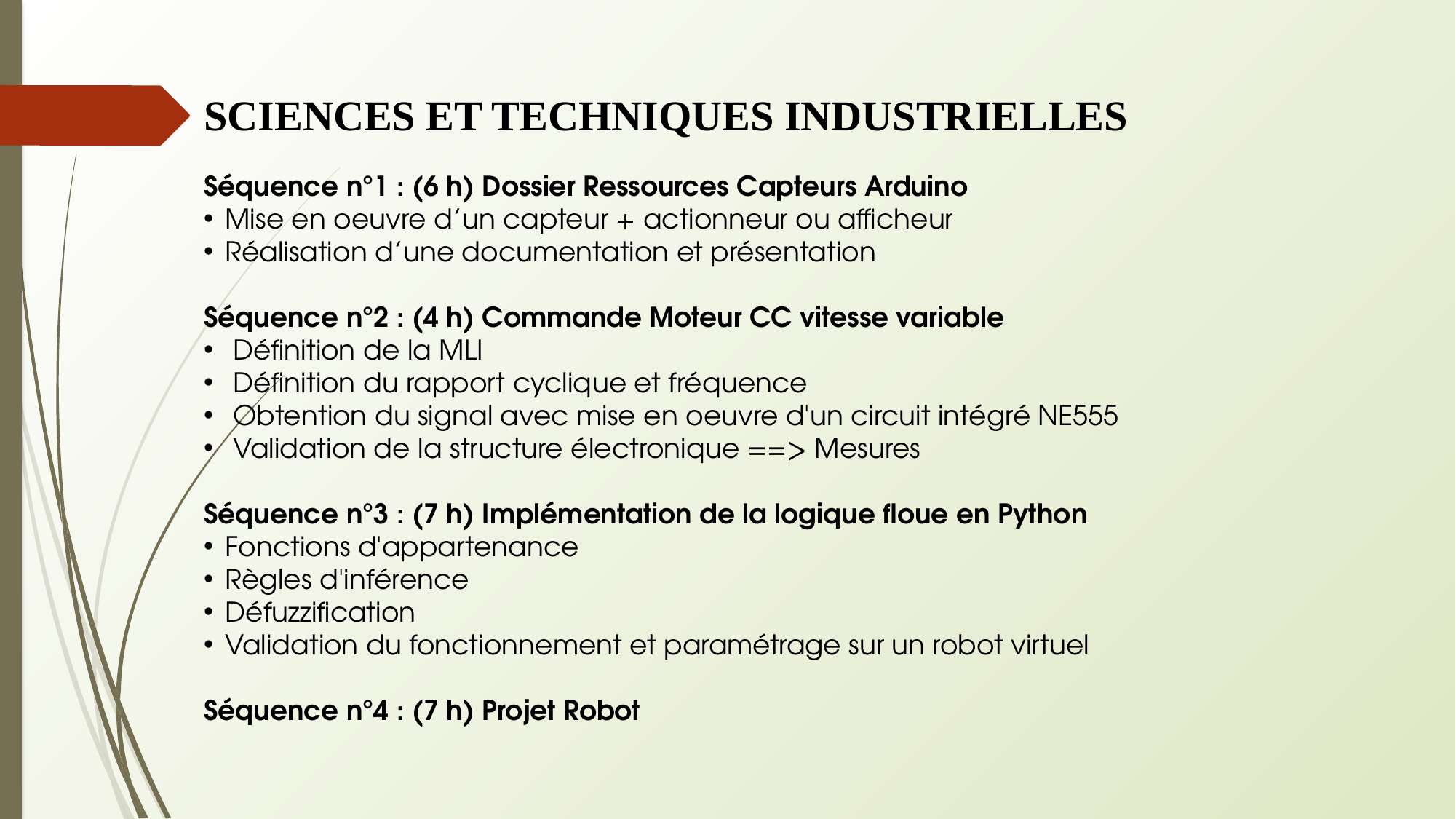

SCIENCES ET TECHNIQUES INDUSTRIELLES
Séquence n°1 : (6 h) Dossier Ressources Capteurs Arduino
Mise en oeuvre d’un capteur + actionneur ou afficheur
Réalisation d’une documentation et présentation

Séquence n°2 : (4 h) Commande Moteur CC vitesse variable
 Définition de la MLI
 Définition du rapport cyclique et fréquence
 Obtention du signal avec mise en oeuvre d'un circuit intégré NE555
 Validation de la structure électronique ==> Mesures

Séquence n°3 : (7 h) Implémentation de la logique floue en Python
Fonctions d'appartenance
Règles d'inférence
Défuzzification
Validation du fonctionnement et paramétrage sur un robot virtuel

Séquence n°4 : (7 h) Projet Robot